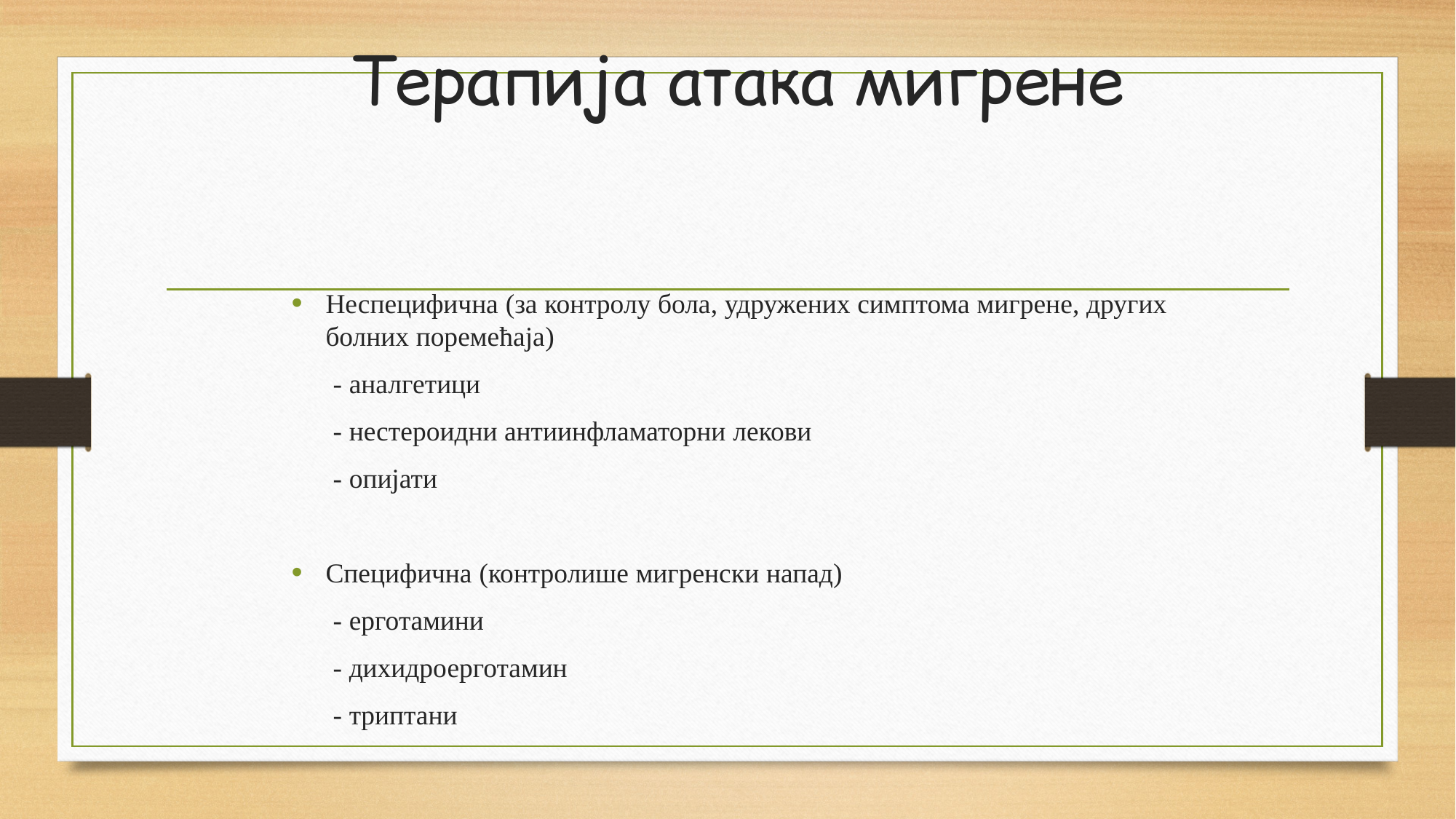

# Терапија атака мигрене
Неспецифична (за контролу бола, удружених симптома мигрене, других болних поремећаја)
      - аналгетици
      - нестероидни антиинфламаторни лекови
      - опијати

Специфична (контролише мигренски напад)
      - ерготамини
      - дихидроерготамин
      - триптани